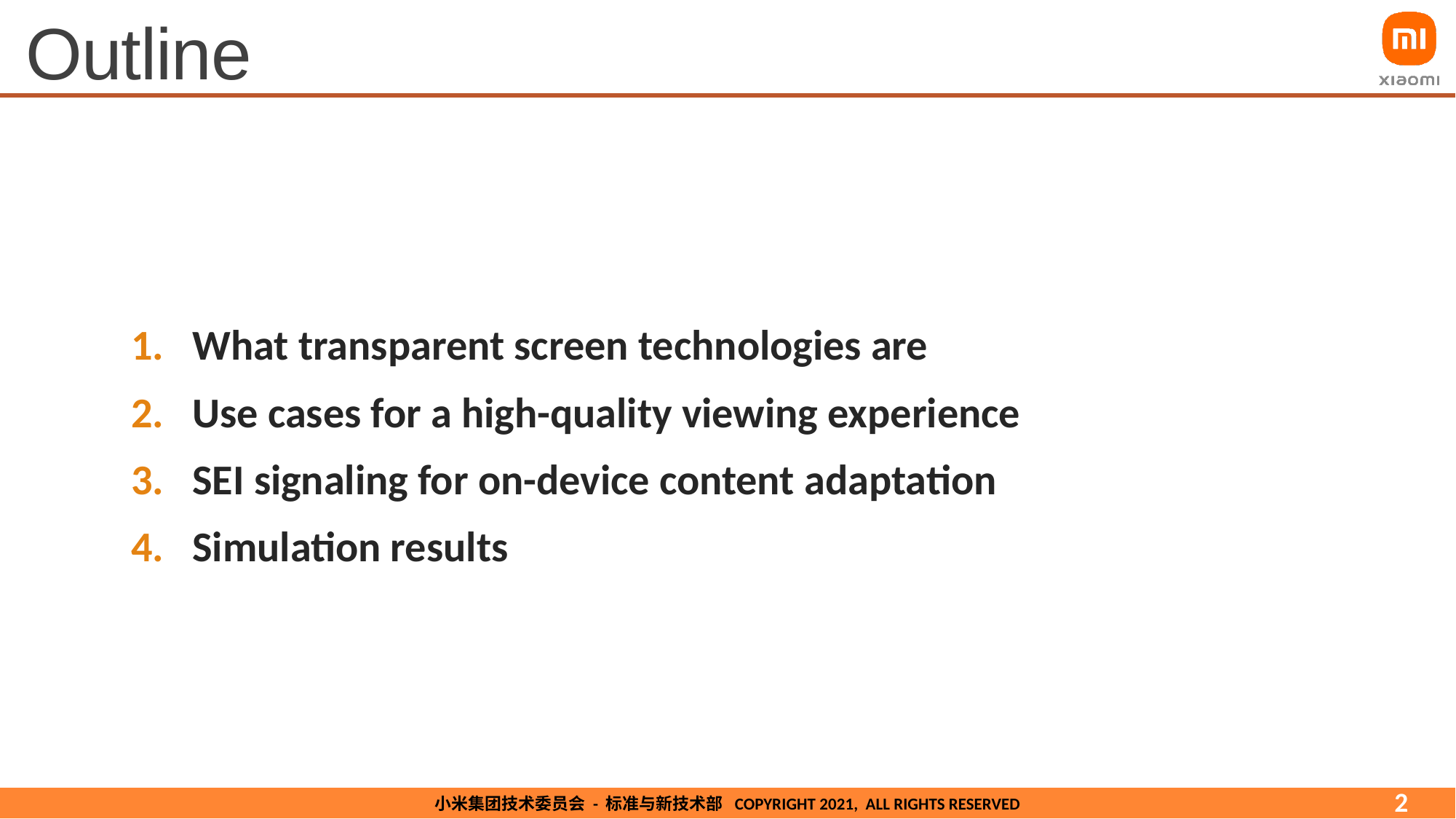

# Outline
What transparent screen technologies are
Use cases for a high-quality viewing experience
SEI signaling for on-device content adaptation
Simulation results
2